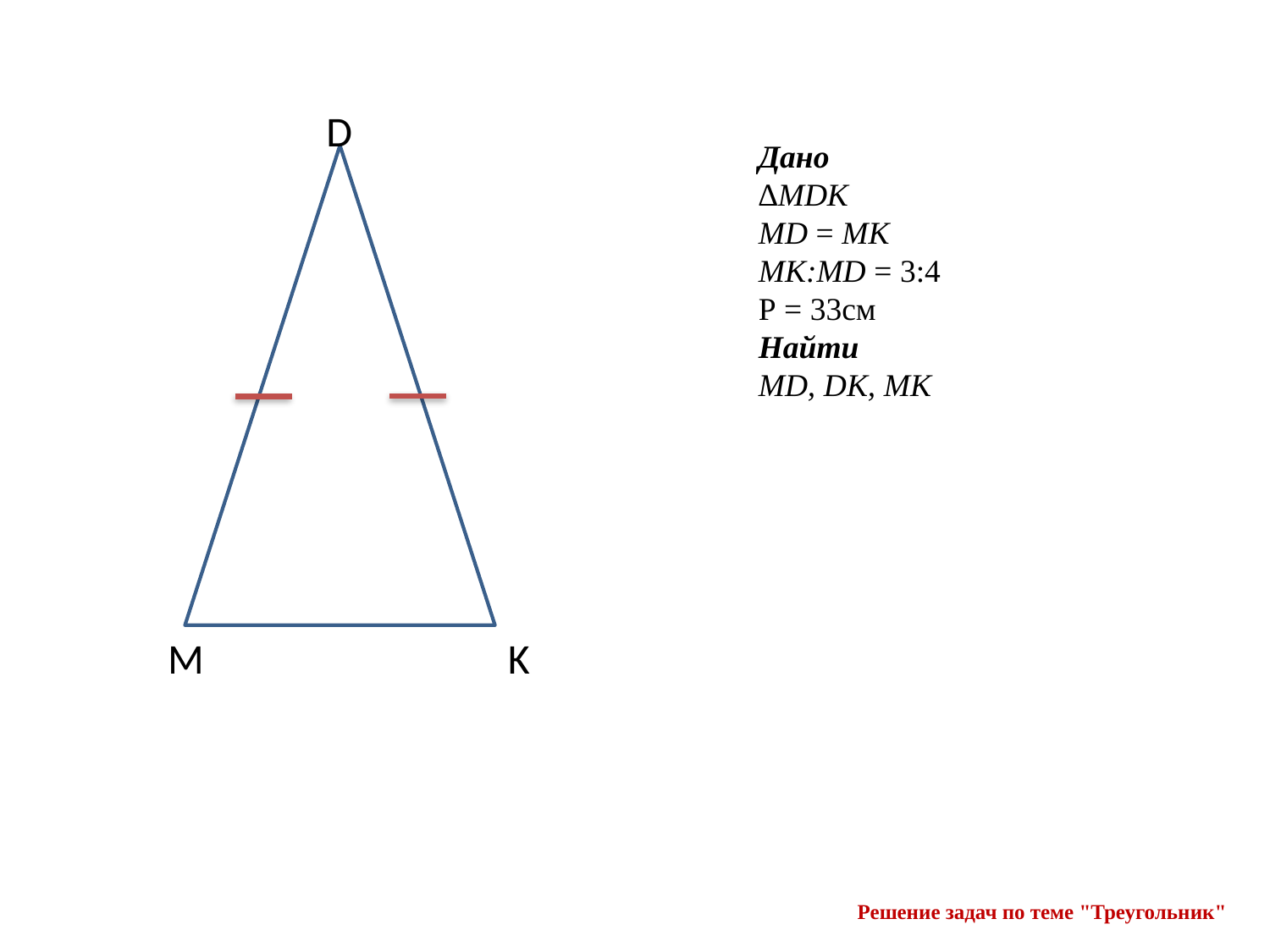

D
Дано
∆MDK
MD = MK
MK:MD = 3:4
P = 33см
Найти
МD, DK, MK

M
K
Решение задач по теме "Треугольник"